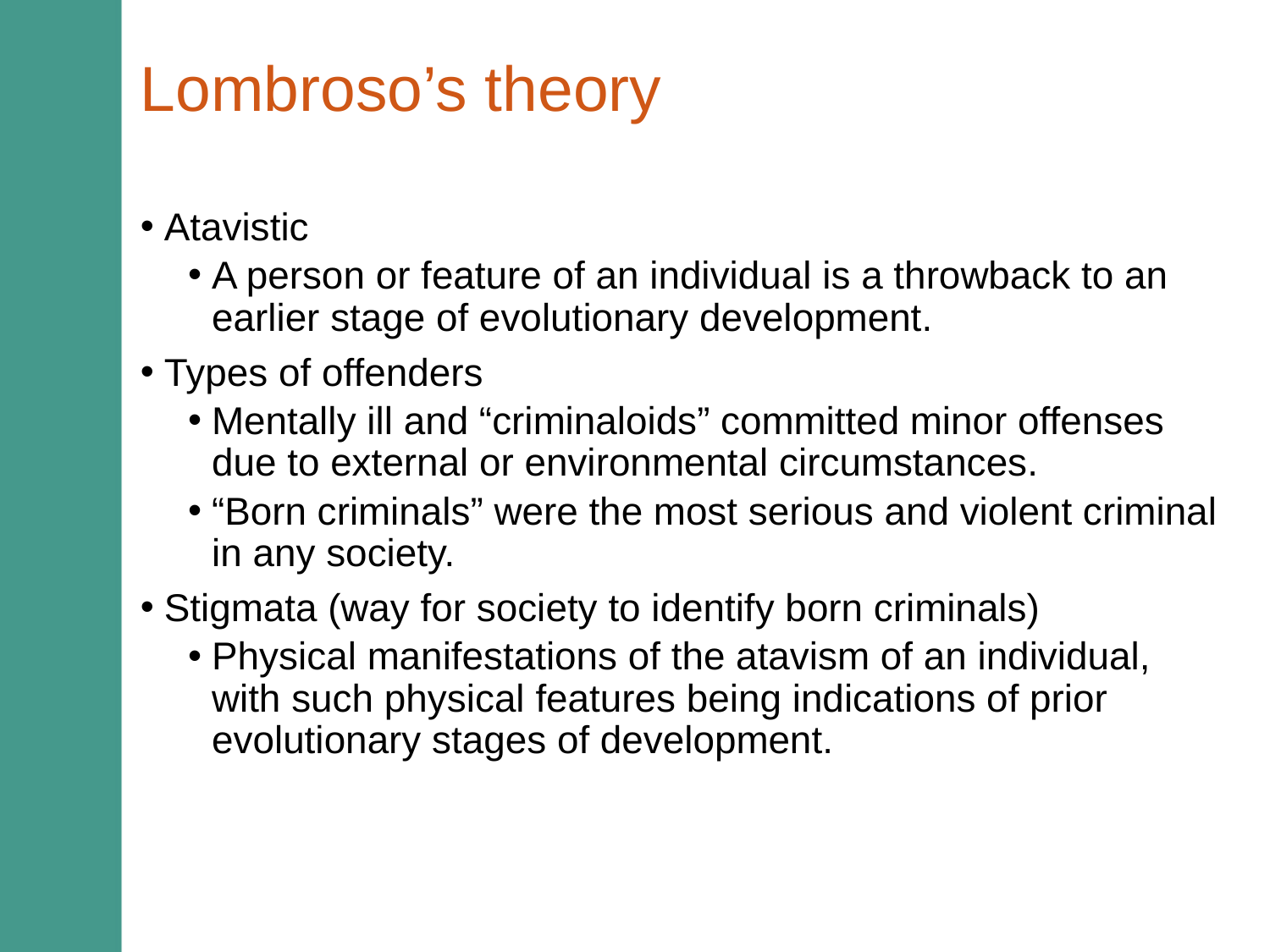

# Lombroso’s theory
Atavistic
A person or feature of an individual is a throwback to an earlier stage of evolutionary development.
Types of offenders
Mentally ill and “criminaloids” committed minor offenses due to external or environmental circumstances.
“Born criminals” were the most serious and violent criminal in any society.
Stigmata (way for society to identify born criminals)
Physical manifestations of the atavism of an individual, with such physical features being indications of prior evolutionary stages of development.